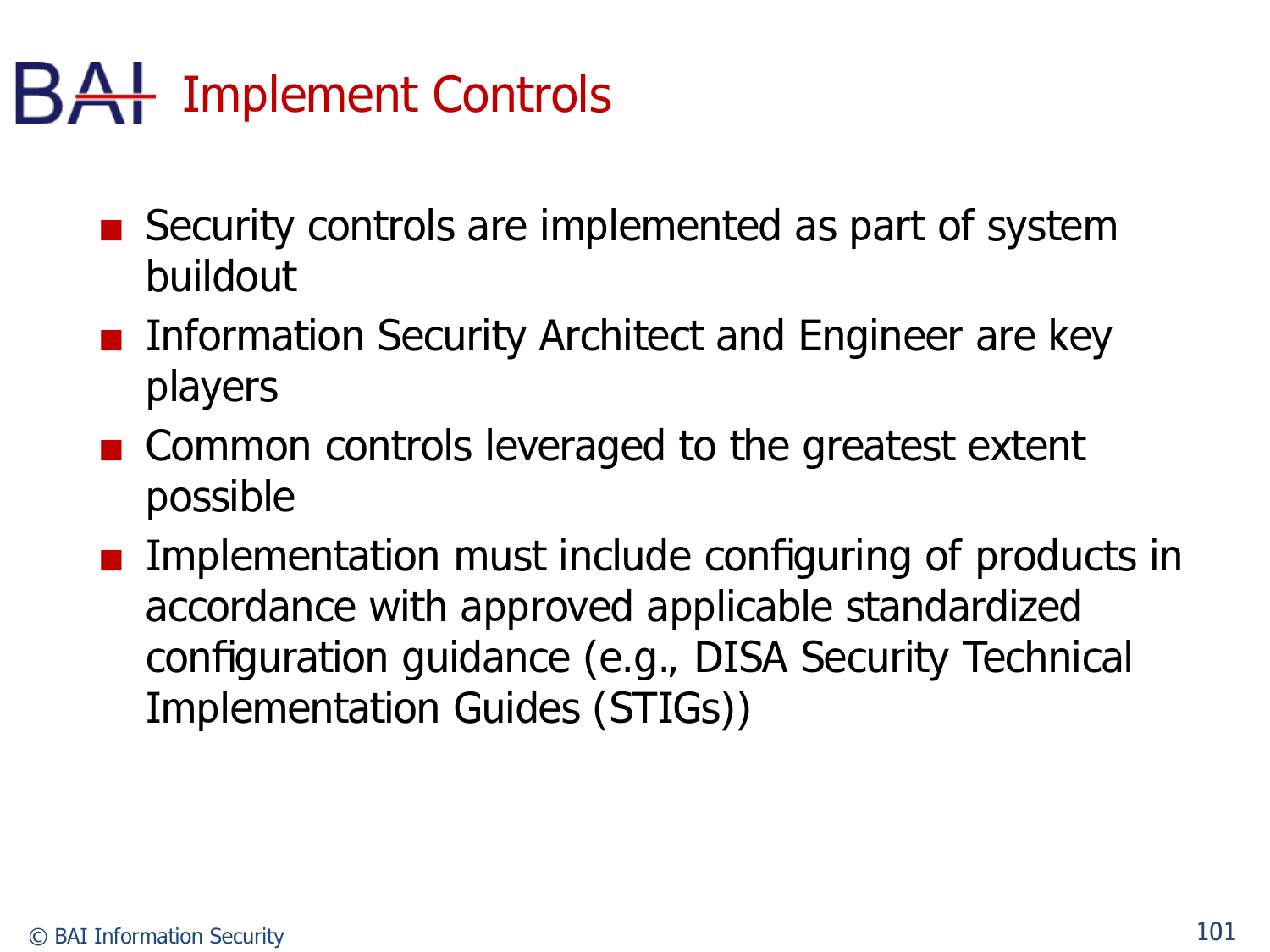

# Implement Controls
Security controls are implemented as part of system buildout
Information Security Architect and Engineer are key players
Common controls leveraged to the greatest extent possible
Implementation must include configuring of products in accordance with approved applicable standardized configuration guidance (e.g., DISA Security Technical Implementation Guides (STIGs))